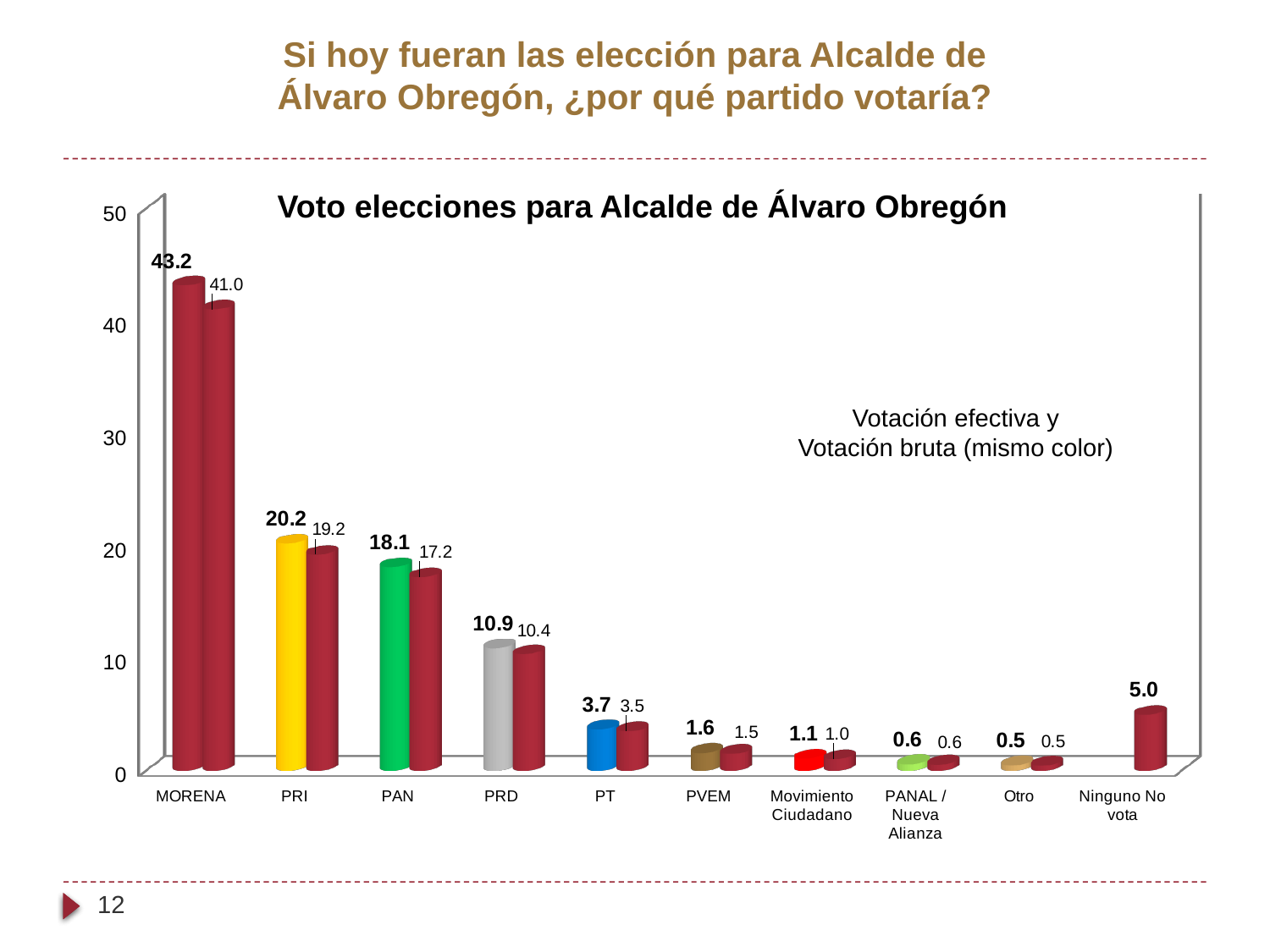

# Si hoy fueran las elección para Alcalde de Álvaro Obregón, ¿por qué partido votaría?
Voto elecciones para Alcalde de Álvaro Obregón

[unsupported chart]

Votación efectiva y
Votación bruta (mismo color)
12